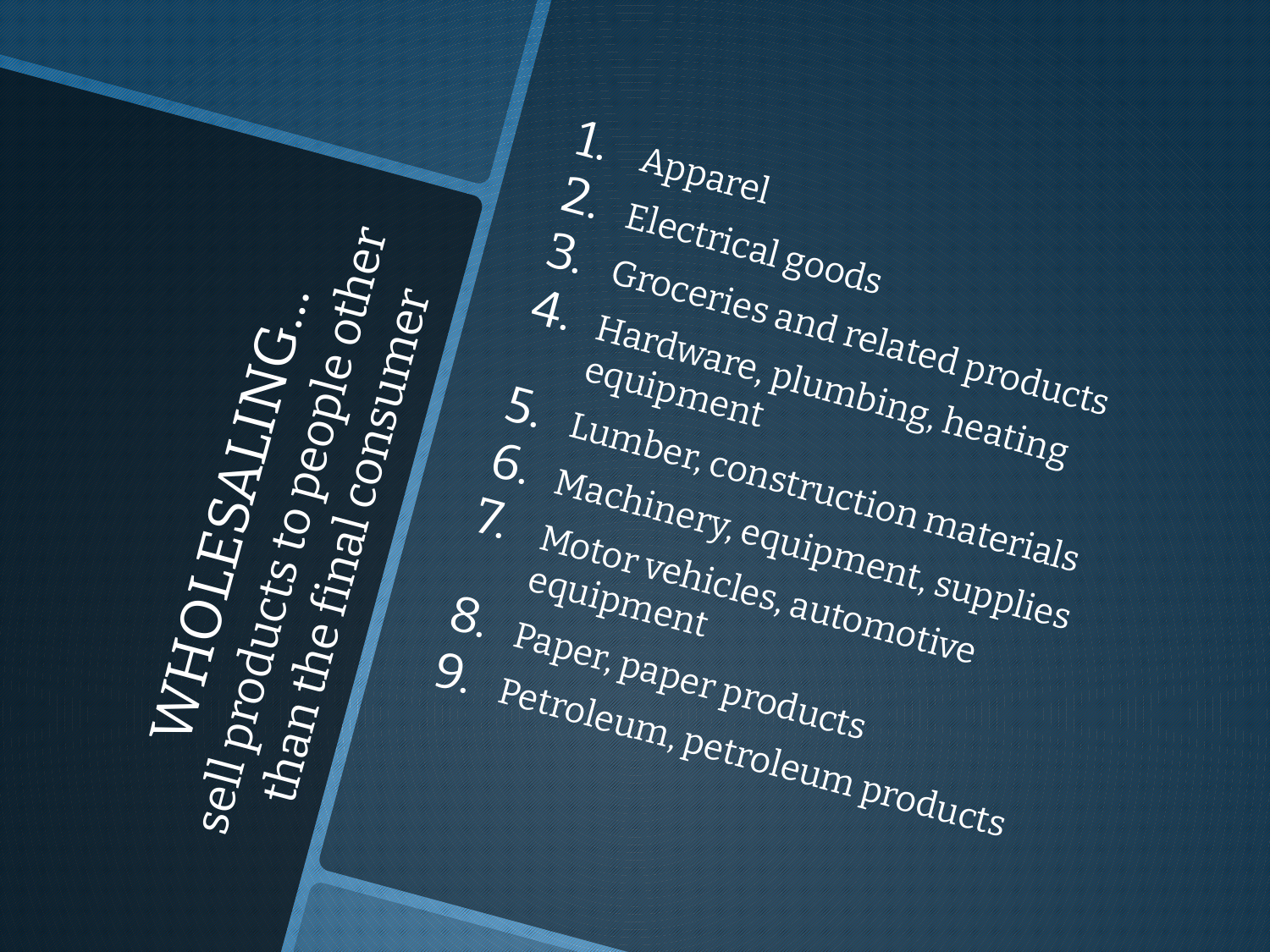

Apparel
Electrical goods
Groceries and related products
Hardware, plumbing, heating equipment
Lumber, construction materials
Machinery, equipment, supplies
Motor vehicles, automotive equipment
Paper, paper products
Petroleum, petroleum products
# WHOLESALING… sell products to people other than the final consumer